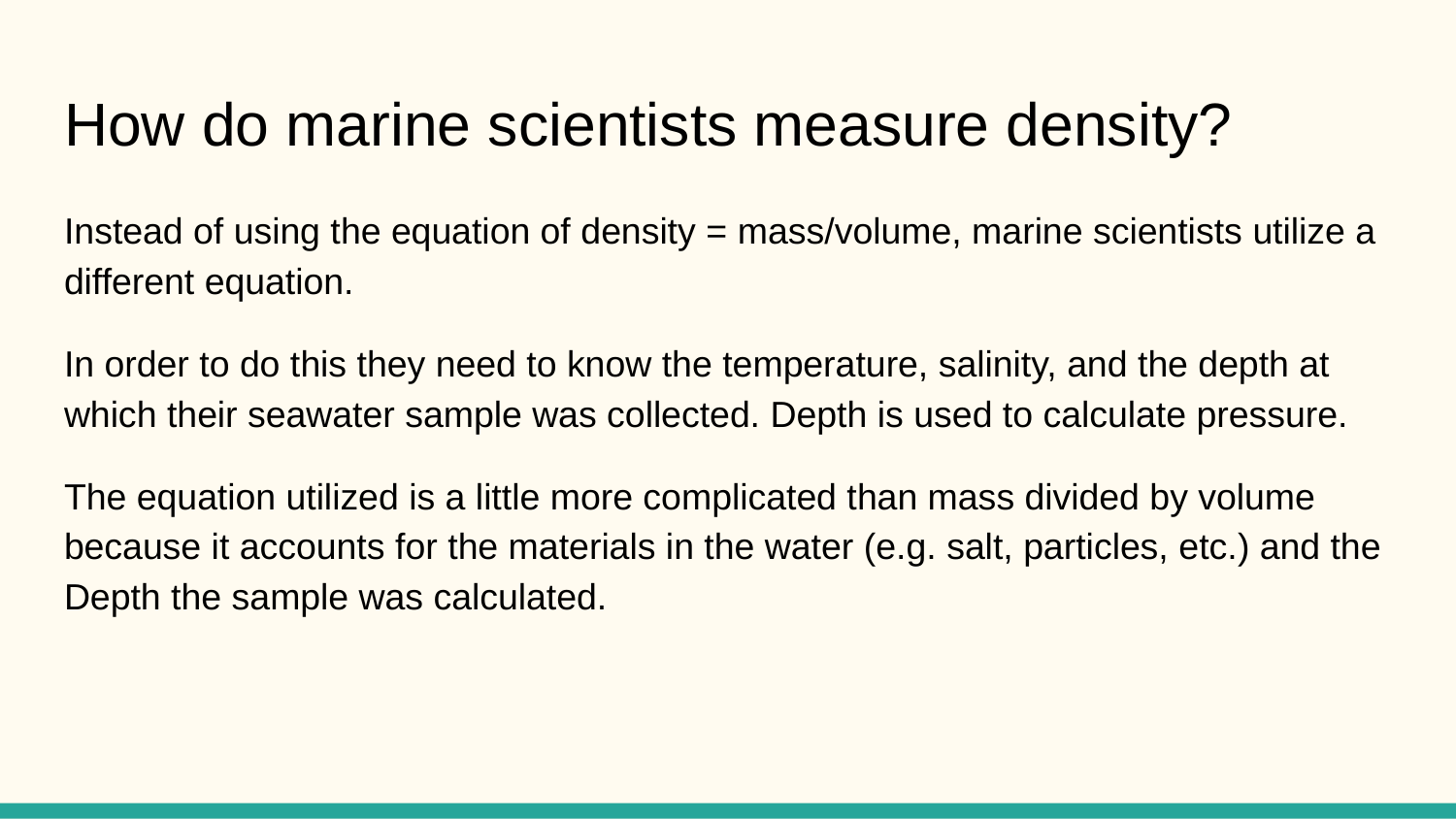

# How do marine scientists measure density?
Instead of using the equation of density = mass/volume, marine scientists utilize a different equation.
In order to do this they need to know the temperature, salinity, and the depth at which their seawater sample was collected. Depth is used to calculate pressure.
The equation utilized is a little more complicated than mass divided by volume because it accounts for the materials in the water (e.g. salt, particles, etc.) and the Depth the sample was calculated.